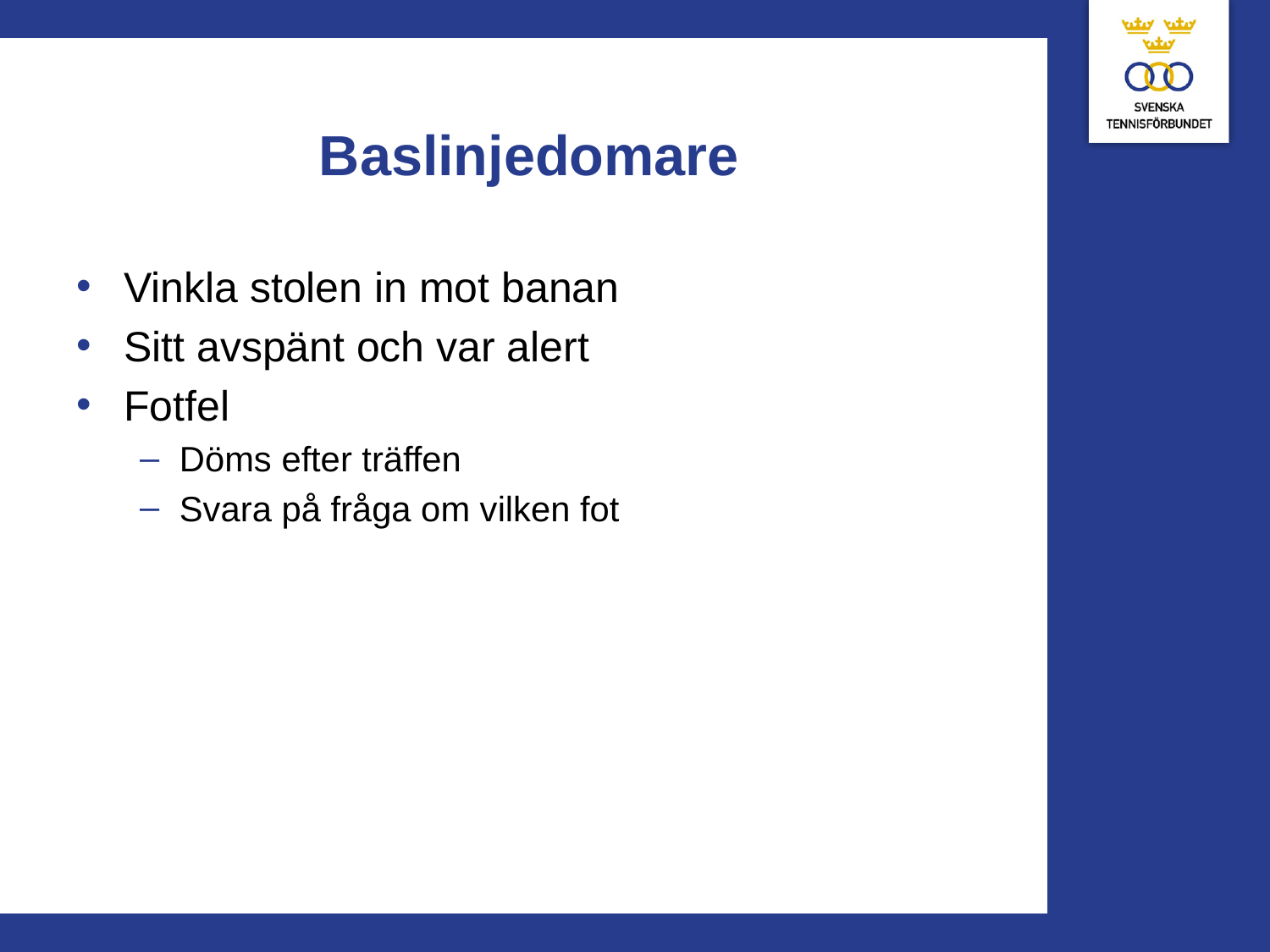

# Baslinjedomare
Vinkla stolen in mot banan
Sitt avspänt och var alert
Fotfel
Döms efter träffen
Svara på fråga om vilken fot